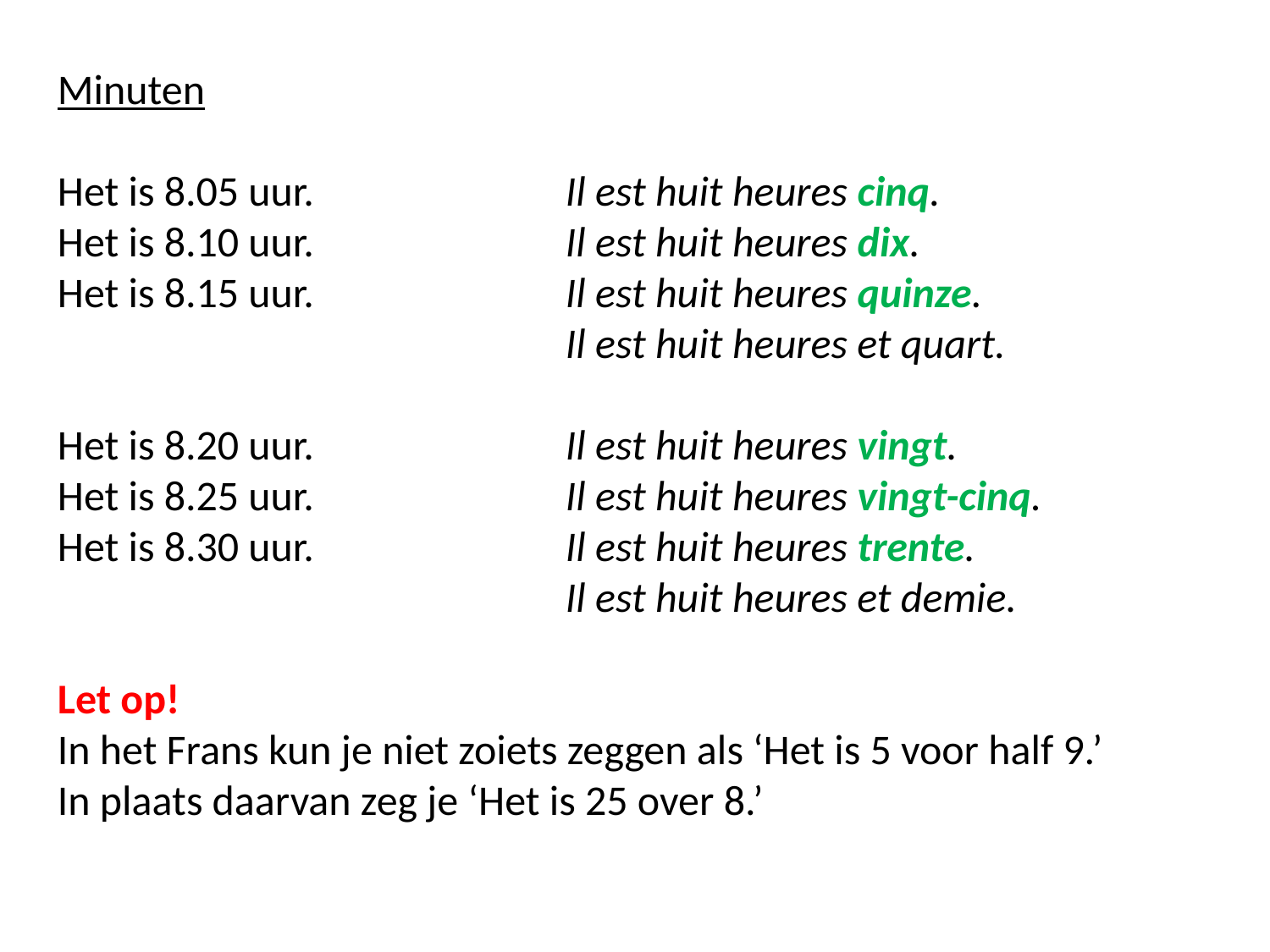

Minuten

Het is 8.05 uur.		Il est huit heures cinq.
Het is 8.10 uur.		Il est huit heures dix.
Het is 8.15 uur.		Il est huit heures quinze.
				Il est huit heures et quart.

Het is 8.20 uur.		Il est huit heures vingt.
Het is 8.25 uur.		Il est huit heures vingt-cinq.
Het is 8.30 uur.		Il est huit heures trente.
				Il est huit heures et demie.

Let op!
In het Frans kun je niet zoiets zeggen als ‘Het is 5 voor half 9.’
In plaats daarvan zeg je ‘Het is 25 over 8.’